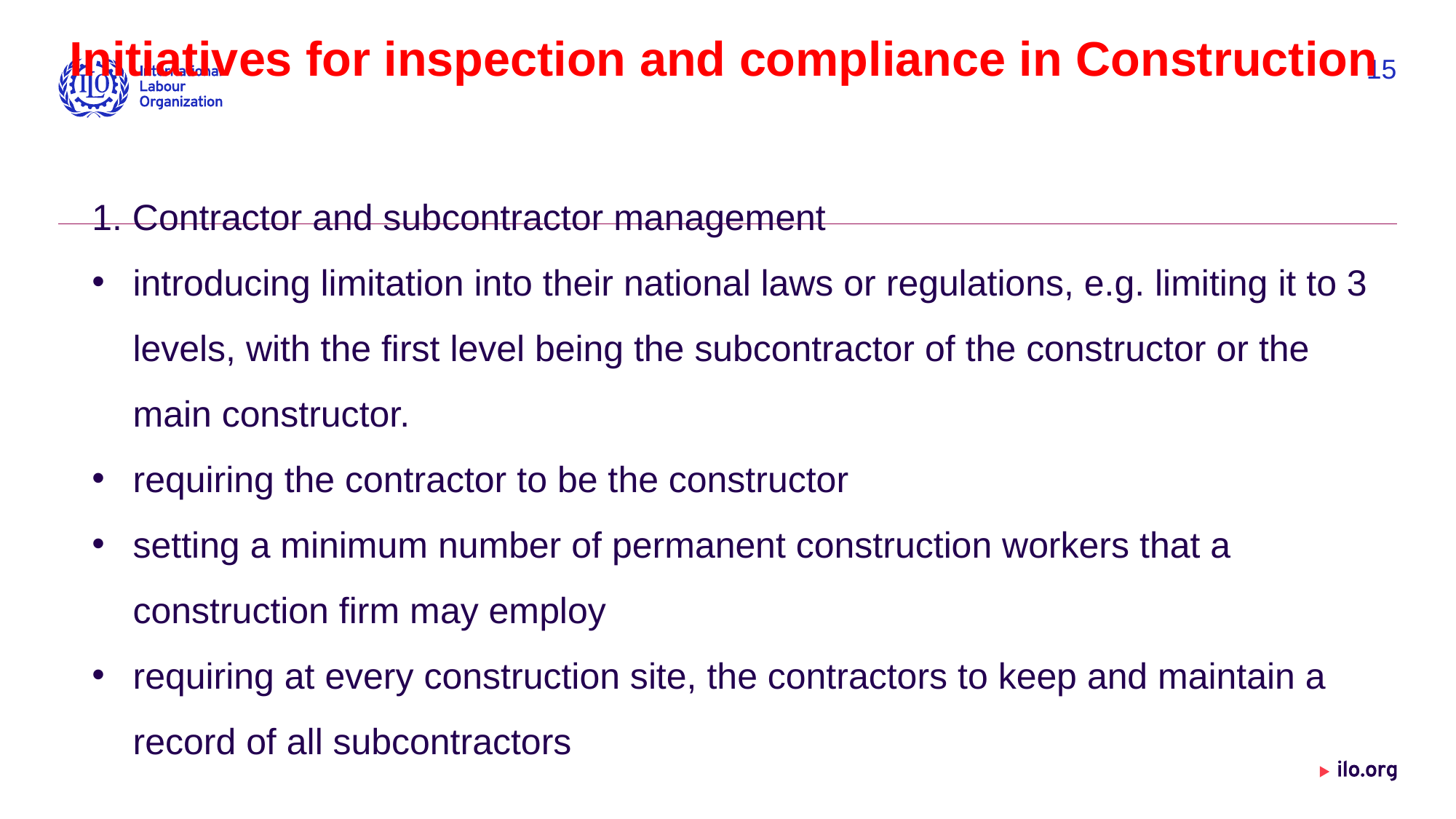

Initiatives for inspection and compliance in Construction
15
1. Contractor and subcontractor management
introducing limitation into their national laws or regulations, e.g. limiting it to 3 levels, with the first level being the subcontractor of the constructor or the main constructor.
requiring the contractor to be the constructor
setting a minimum number of permanent construction workers that a construction firm may employ
requiring at every construction site, the contractors to keep and maintain a record of all subcontractors

Date: Monday / 01 / October / 2019